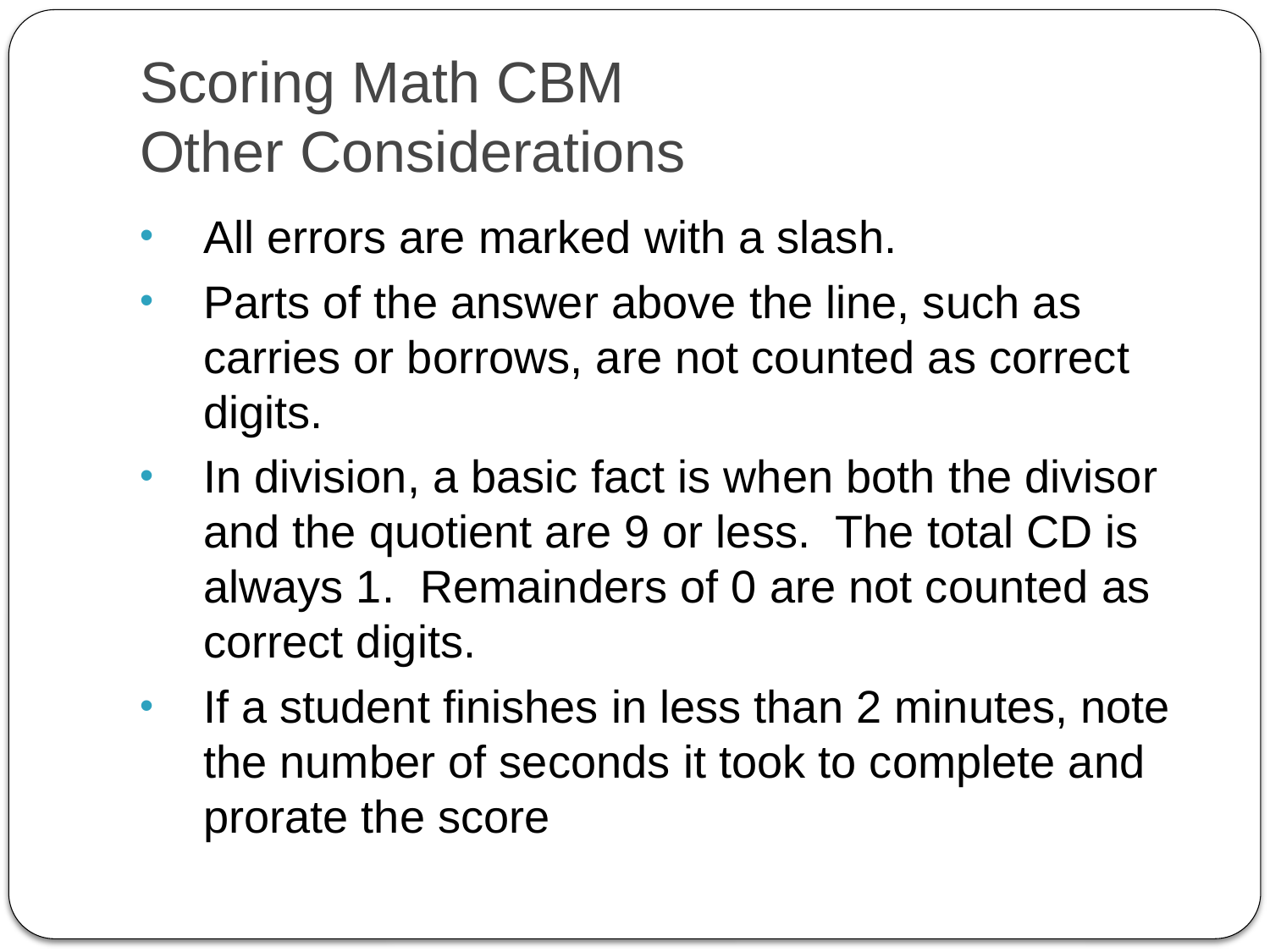

# Scoring Math CBM Other Considerations
All errors are marked with a slash.
Parts of the answer above the line, such as carries or borrows, are not counted as correct digits.
In division, a basic fact is when both the divisor and the quotient are 9 or less.  The total CD is always 1.  Remainders of 0 are not counted as correct digits.
If a student finishes in less than 2 minutes, note the number of seconds it took to complete and prorate the score